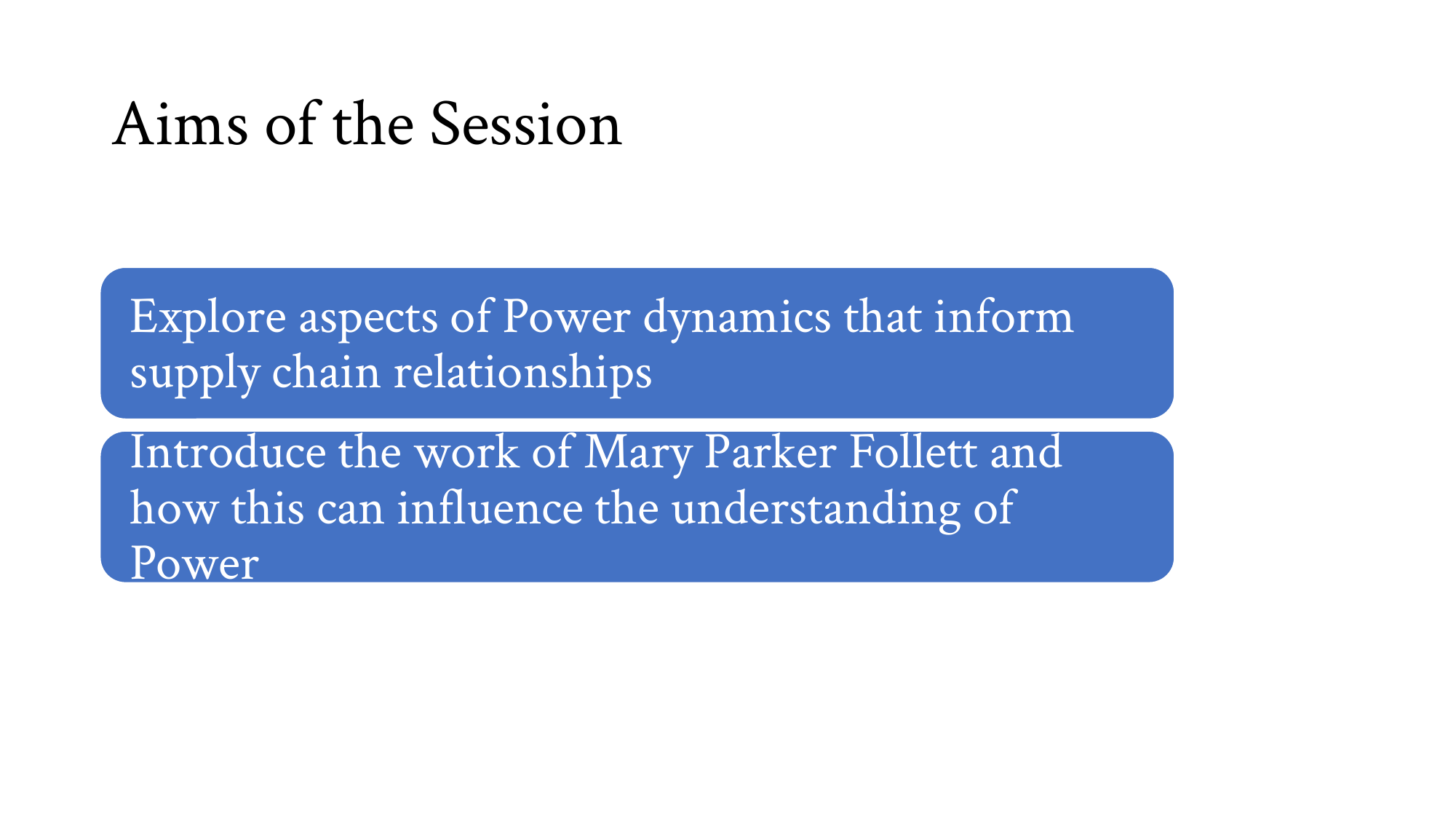

# Aims of the Session
Explore aspects of Power dynamics that inform supply chain relationships
Introduce the work of Mary Parker Follett and how this can influence the understanding of Power